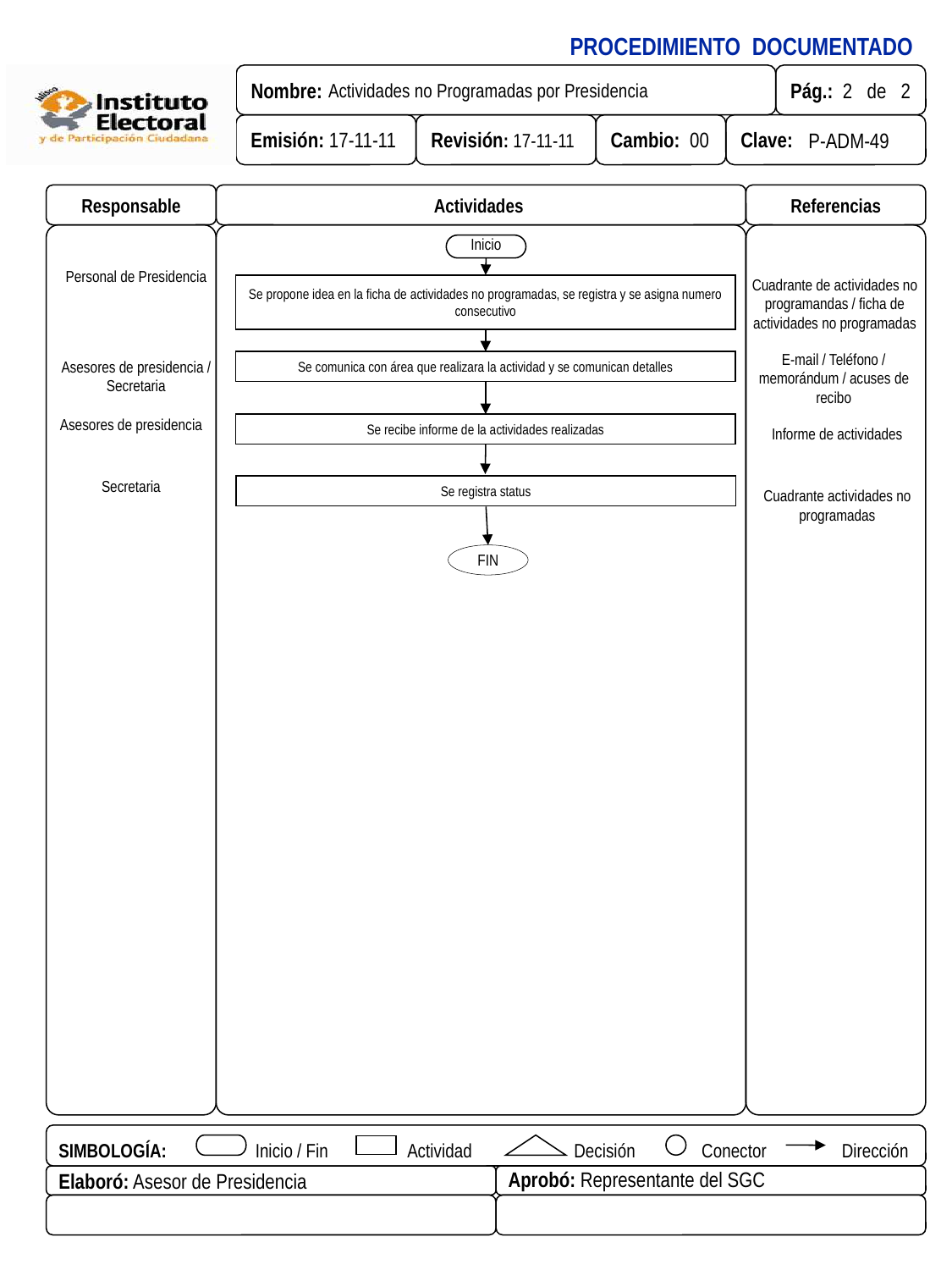

Responsable
Actividades
Referencias

Inicio
Personal de Presidencia
Cuadrante de actividades no programandas / ficha de actividades no programadas
Se propone idea en la ficha de actividades no programadas, se registra y se asigna numero consecutivo
E-mail / Teléfono / memorándum / acuses de recibo
Se comunica con área que realizara la actividad y se comunican detalles
Asesores de presidencia / Secretaria
Asesores de presidencia
Se recibe informe de la actividades realizadas
Informe de actividades
Secretaria
Se registra status
Cuadrante actividades no programadas
FIN